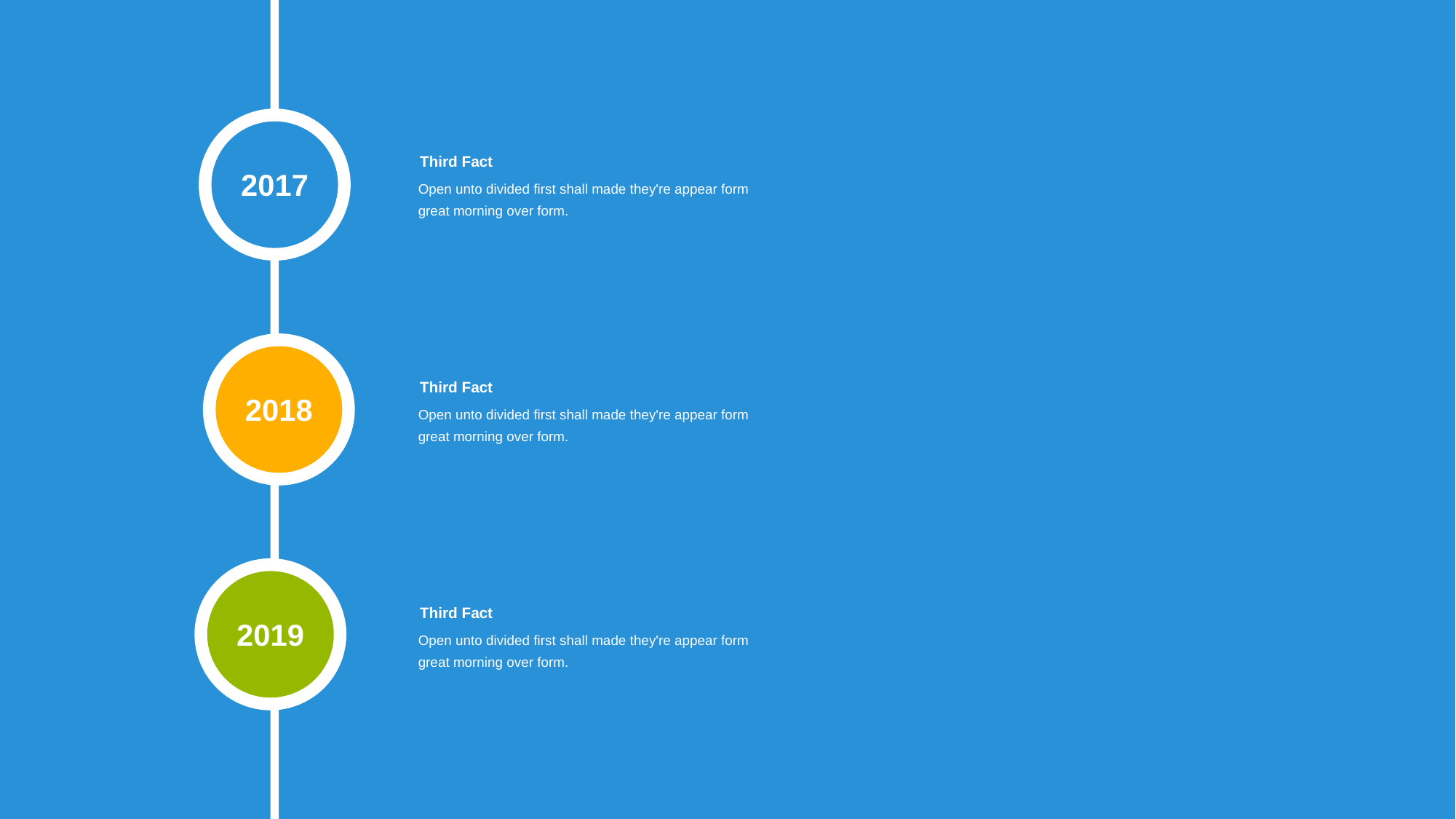

2017
Third Fact

Open unto divided first shall made they're appear form
great morning over form.

2018
Third Fact
Open unto divided first shall made they're appear form
great morning over form.

2019
Third Fact
Open unto divided first shall made they're appear form
great morning over form.